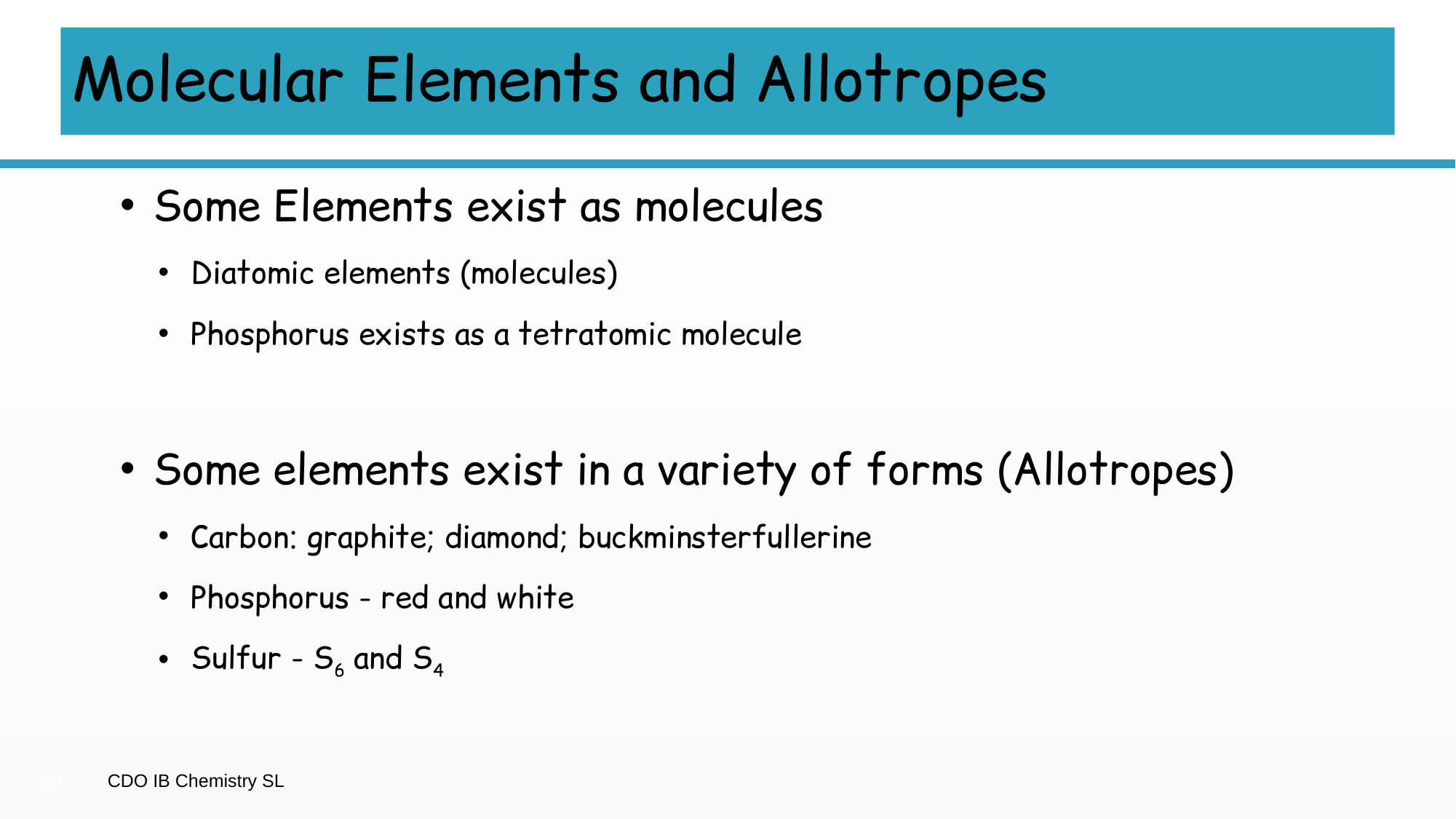

# Molecular Elements and Allotropes
Some Elements exist as molecules
Diatomic elements (molecules)
Phosphorus exists as a tetratomic molecule

Some elements exist in a variety of forms (Allotropes)
Carbon: graphite; diamond; buckminsterfullerine
Phosphorus - red and white
Sulfur - S6 and S4
20
CDO IB Chemistry SL